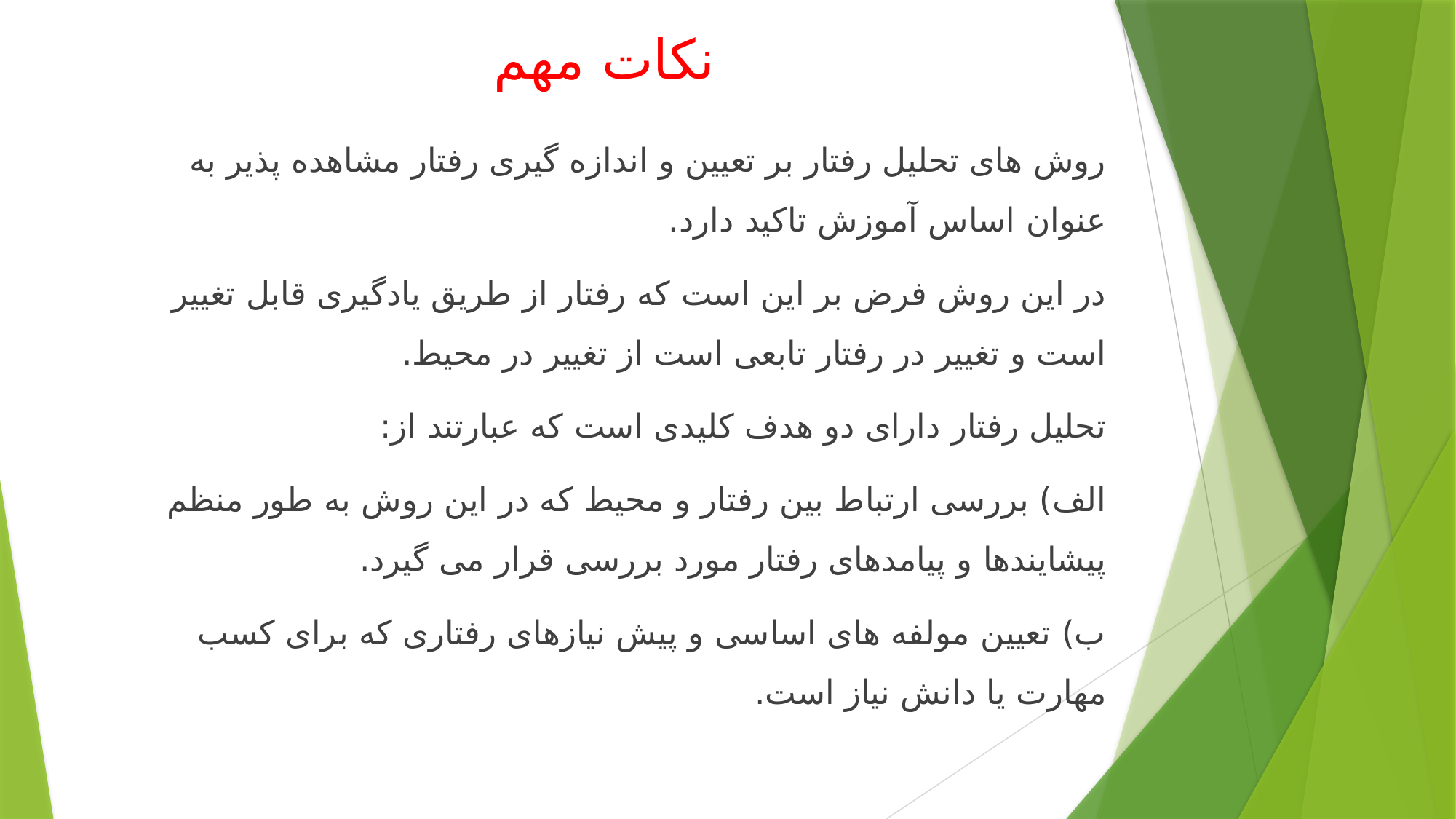

# نکات مهم
روش های تحلیل رفتار بر تعیین و اندازه گیری رفتار مشاهده پذیر به عنوان اساس آموزش تاکید دارد.
در این روش فرض بر این است که رفتار از طریق یادگیری قابل تغییر است و تغییر در رفتار تابعی است از تغییر در محیط.
تحلیل رفتار دارای دو هدف کلیدی است که عبارتند از:
الف) بررسی ارتباط بین رفتار و محیط که در این روش به طور منظم پیشایندها و پیامدهای رفتار مورد بررسی قرار می گیرد.
ب) تعیین مولفه های اساسی و پیش نیازهای رفتاری که برای کسب مهارت یا دانش نیاز است.